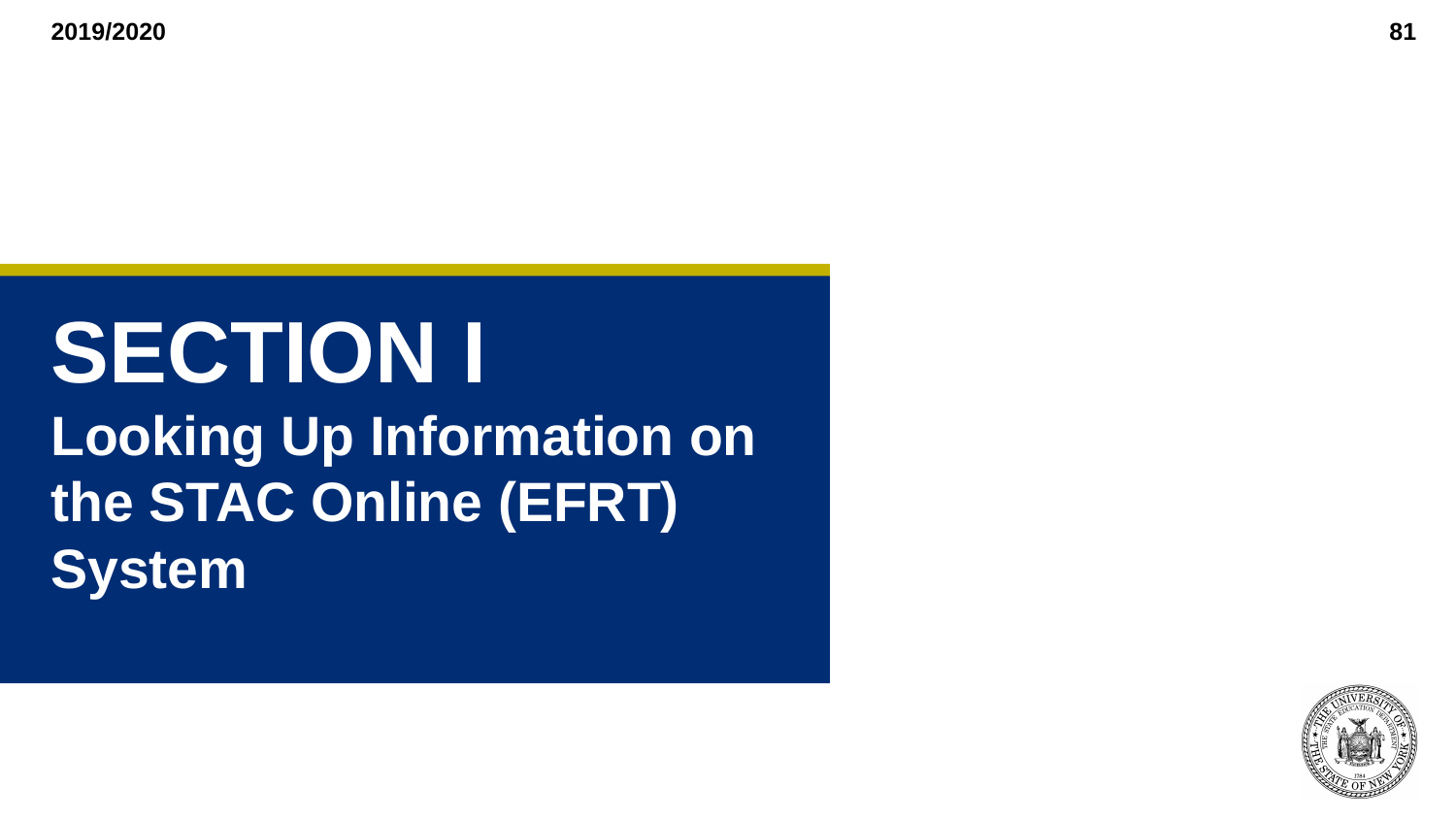

# SECTION I Looking Up Information on the STAC Online (EFRT) System